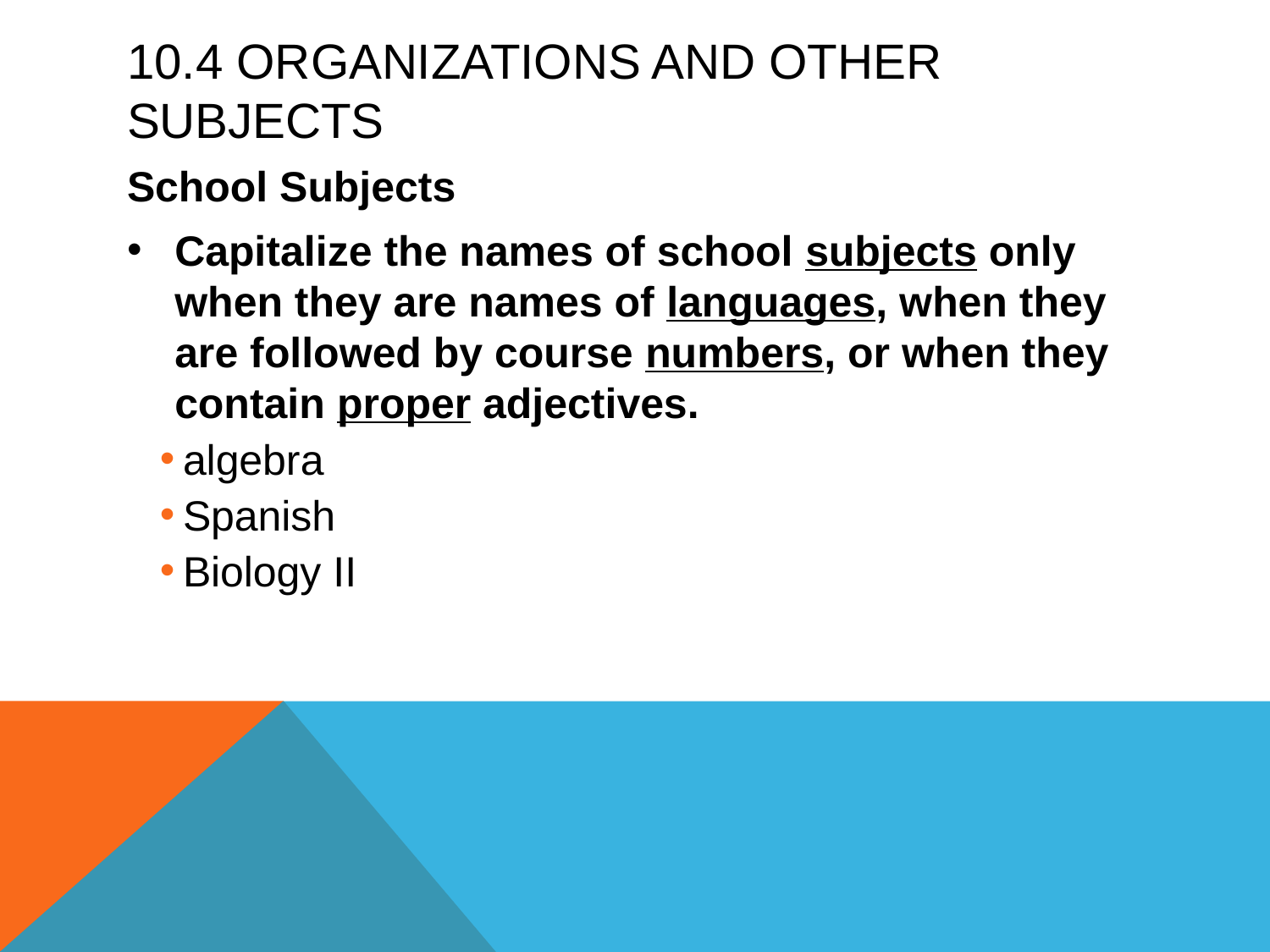

# 10.4 Organizations and Other Subjects
School Subjects
Capitalize the names of school subjects only when they are names of languages, when they are followed by course numbers, or when they contain proper adjectives.
algebra
Spanish
Biology II